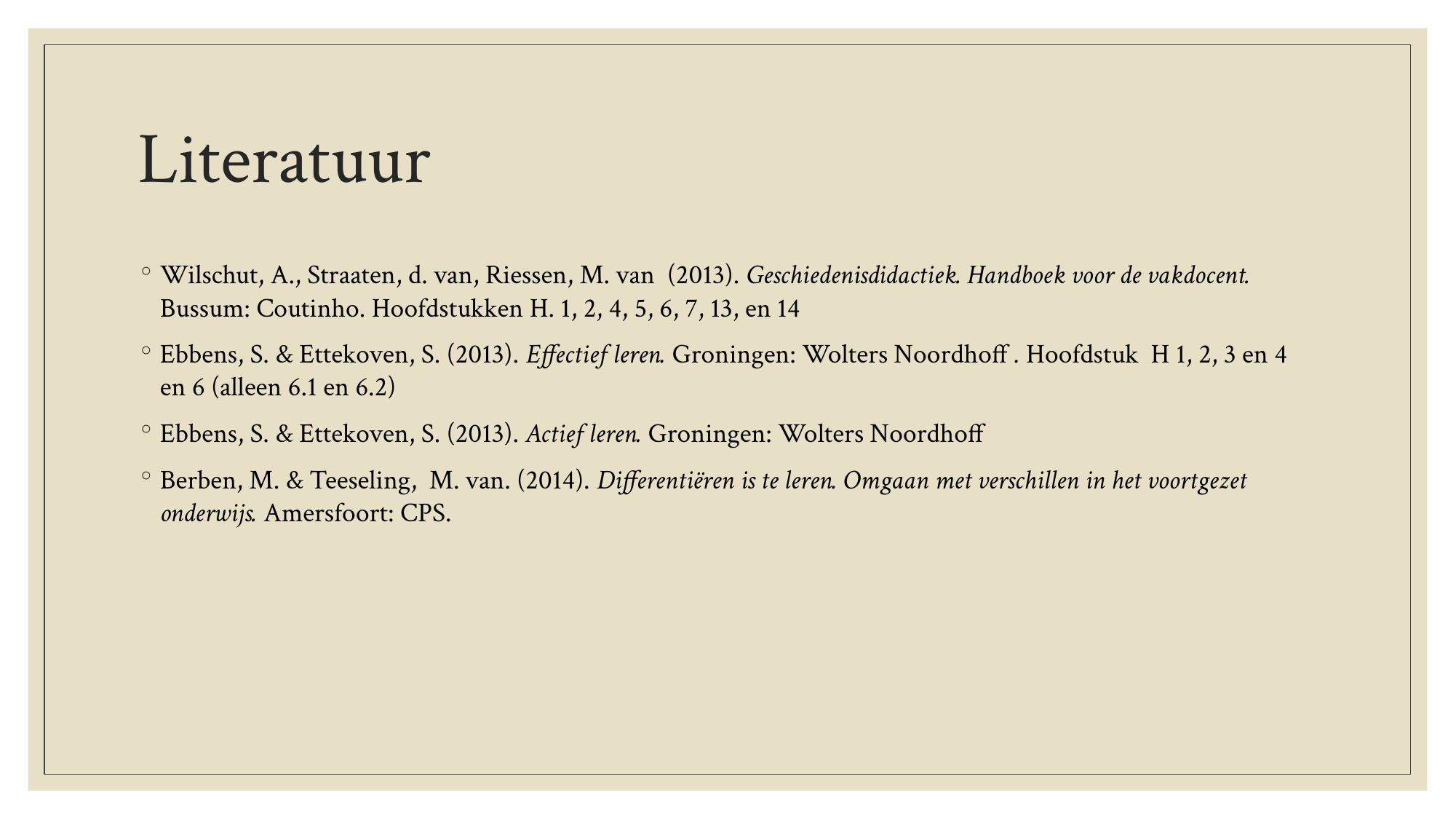

# Literatuur
Wilschut, A., Straaten, d. van, Riessen, M. van  (2013). Geschiedenisdidactiek. Handboek voor de vakdocent. Bussum: Coutinho. Hoofdstukken H. 1, 2, 4, 5, 6, 7, 13, en 14
Ebbens, S. & Ettekoven, S. (2013). Effectief leren. Groningen: Wolters Noordhoff . Hoofdstuk  H 1, 2, 3 en 4 en 6 (alleen 6.1 en 6.2)
Ebbens, S. & Ettekoven, S. (2013). Actief leren. Groningen: Wolters Noordhoff
Berben, M. & Teeseling,  M. van. (2014). Differentiëren is te leren. Omgaan met verschillen in het voortgezet onderwijs. Amersfoort: CPS.